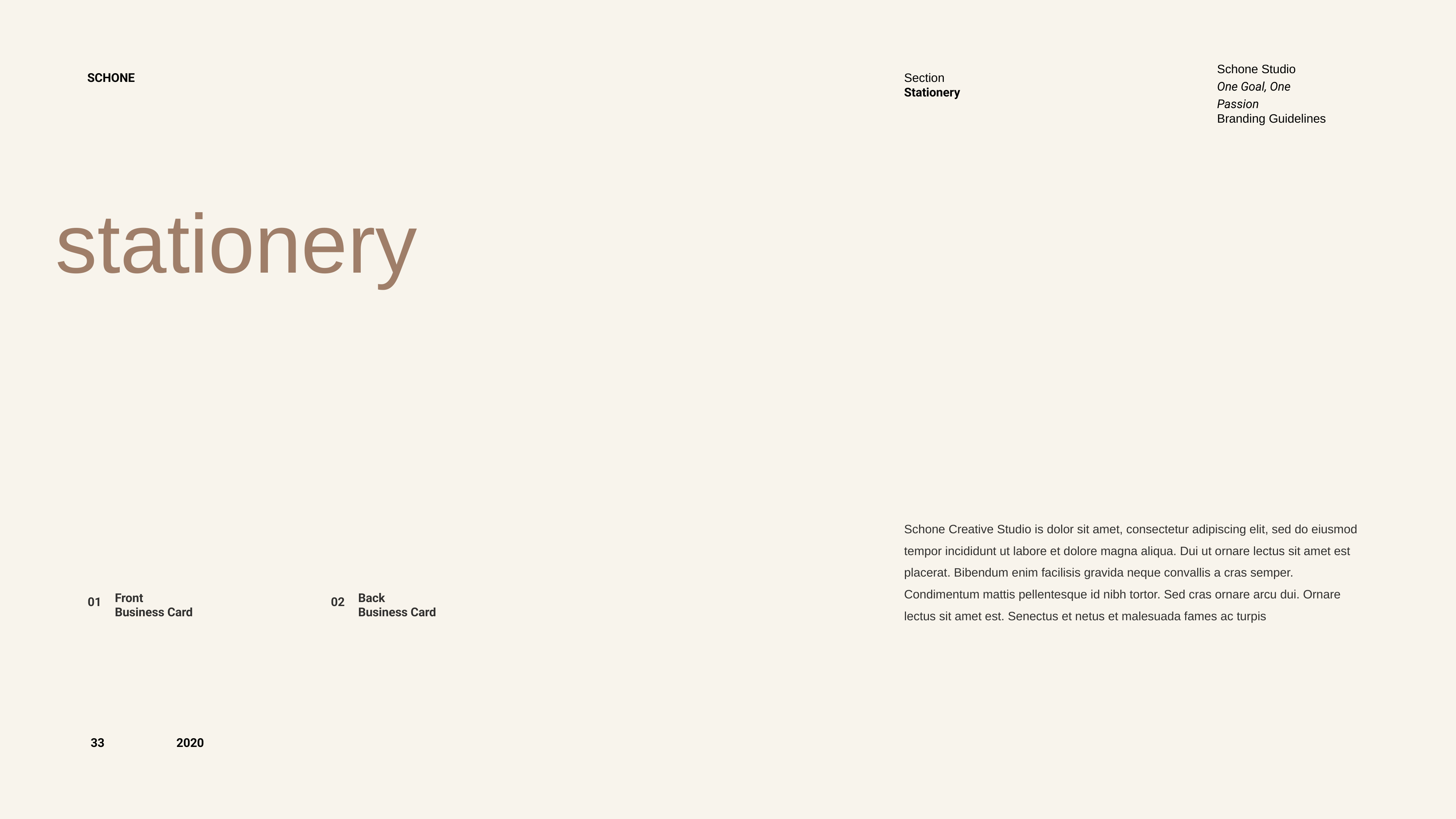

SCHONE
Section
Stationery
Schone Studio
One Goal, One Passion
Branding Guidelines
stationery

Schone Creative Studio is dolor sit amet, consectetur adipiscing elit, sed do eiusmod tempor incididunt ut labore et dolore magna aliqua. Dui ut ornare lectus sit amet est placerat. Bibendum enim facilisis gravida neque convallis a cras semper. Condimentum mattis pellentesque id nibh tortor. Sed cras ornare arcu dui. Ornare lectus sit amet est. Senectus et netus et malesuada fames ac turpis
Front
Business Card
Back
Business Card
01
02
33
2020